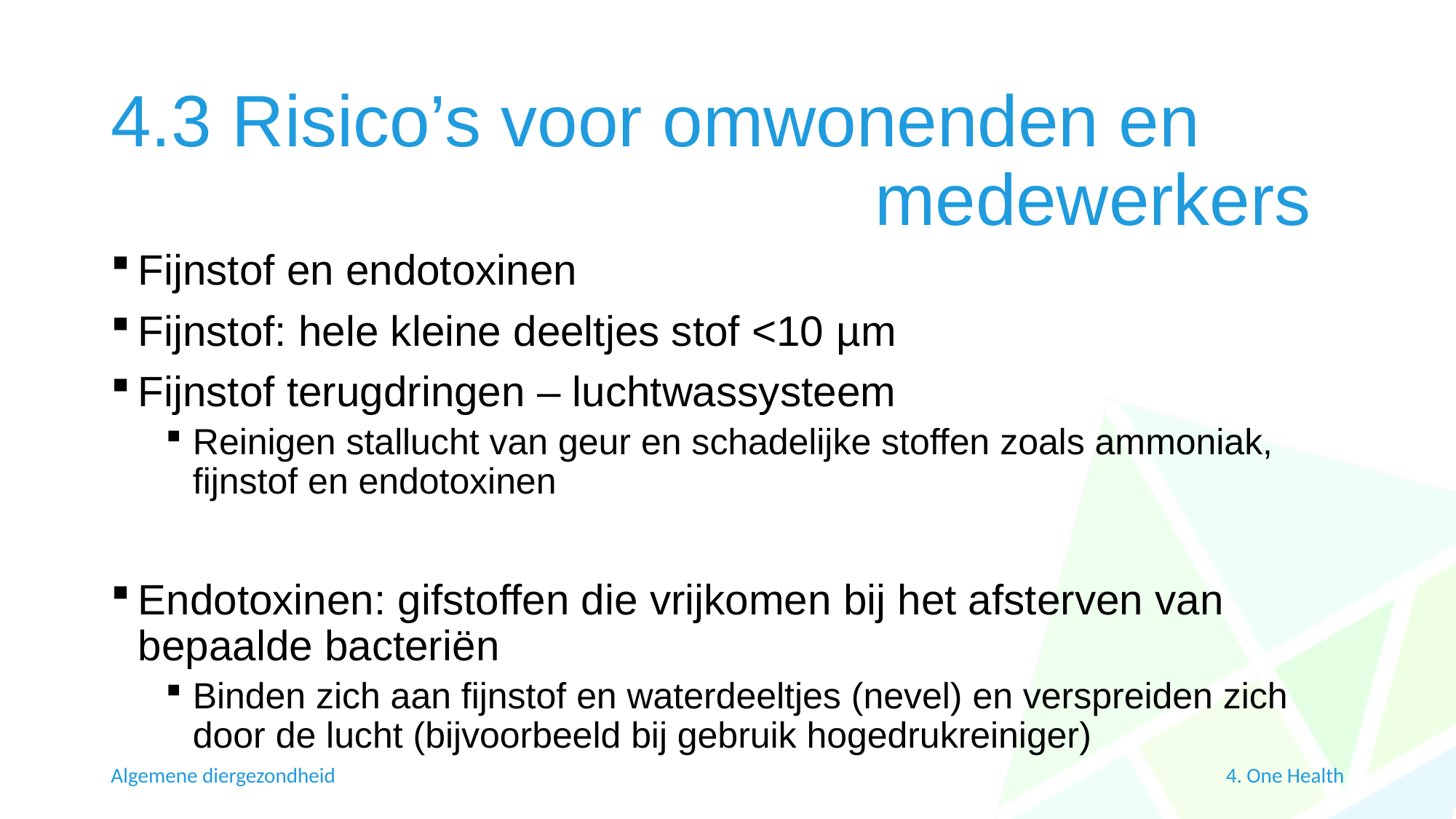

# 4.3 Risico’s voor omwonenden en 									medewerkers
Fijnstof en endotoxinen
Fijnstof: hele kleine deeltjes stof <10 µm
Fijnstof terugdringen – luchtwassysteem
Reinigen stallucht van geur en schadelijke stoffen zoals ammoniak, fijnstof en endotoxinen

Endotoxinen: gifstoffen die vrijkomen bij het afsterven van bepaalde bacteriën
Binden zich aan fijnstof en waterdeeltjes (nevel) en verspreiden zich door de lucht (bijvoorbeeld bij gebruik hogedrukreiniger)
Algemene diergezondheid
4. One Health